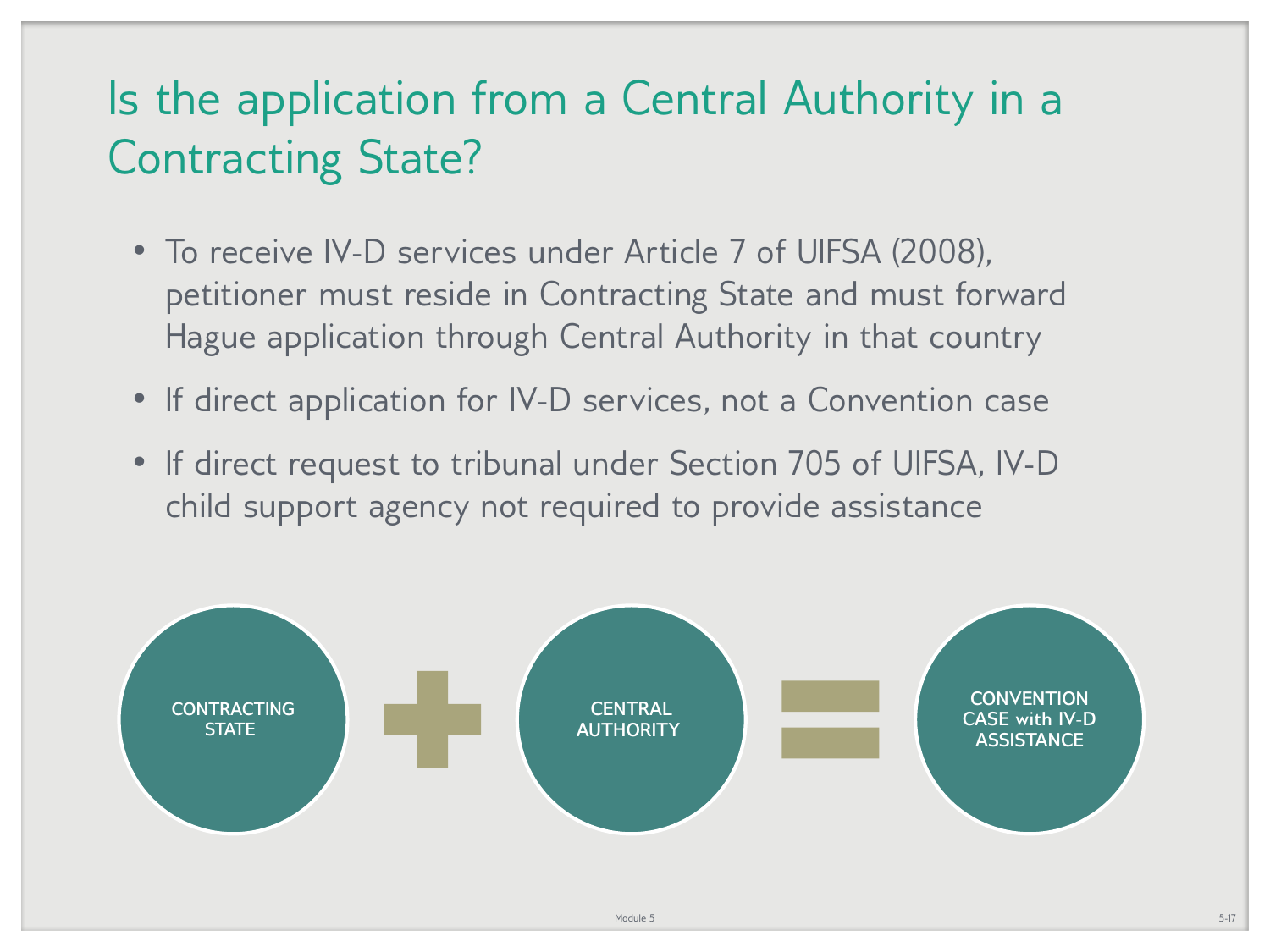

# Is the application from a Central Authority in a Contracting State?
To receive IV-D services under Article 7 of UIFSA (2008), petitioner must reside in Contracting State and must forward Hague application through Central Authority in that country
If direct application for IV-D services, not a Convention case
If direct request to tribunal under Section 705 of UIFSA, IV-D child support agency not required to provide assistance
CONTRACTING STATE

CENTRAL AUTHORITY

CONVENTION CASE with IV-D ASSISTANCE
Module 5
5-17